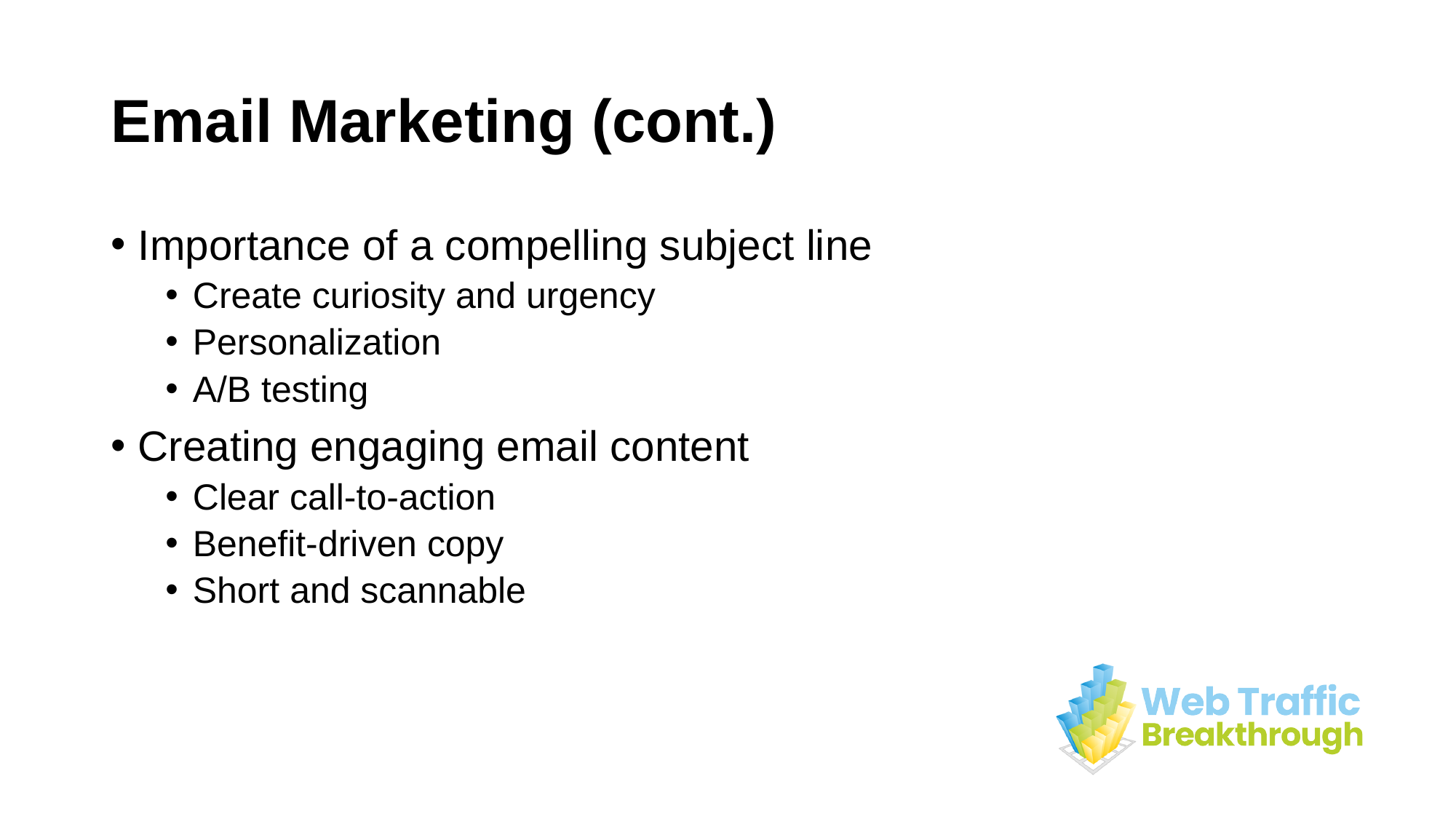

# Email Marketing (cont.)
Importance of a compelling subject line
Create curiosity and urgency
Personalization
A/B testing
Creating engaging email content
Clear call-to-action
Benefit-driven copy
Short and scannable